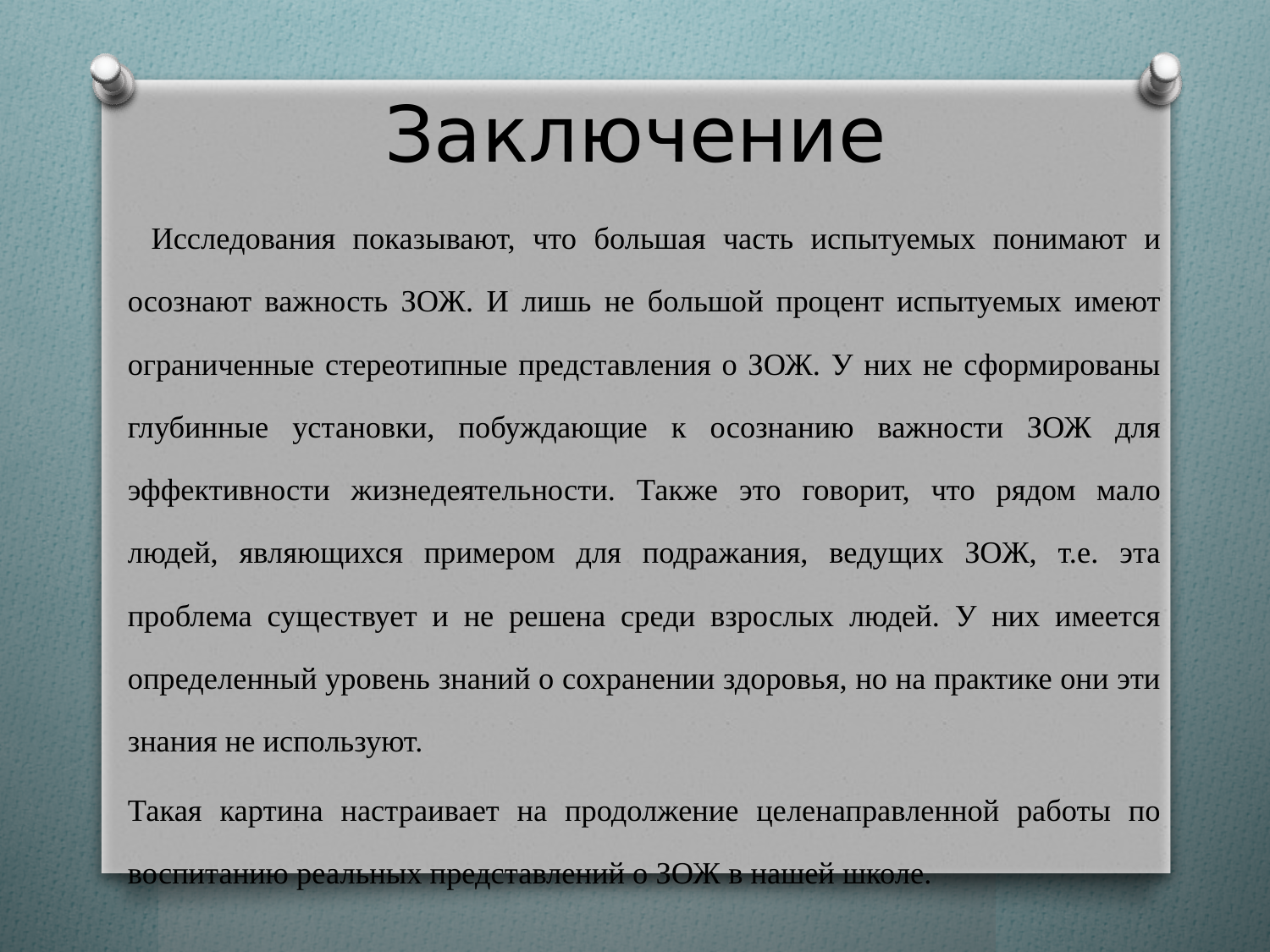

# Заключение
  Исследования показывают, что большая часть испытуемых понимают и осознают важность ЗОЖ. И лишь не большой процент испытуемых имеют ограниченные стереотипные представления о ЗОЖ. У них не сформированы глубинные установки, побуждающие к осознанию важности ЗОЖ для эффективности жизнедеятельности. Также это говорит, что рядом мало людей, являющихся примером для подражания, ведущих ЗОЖ, т.е. эта проблема существует и не решена среди взрослых людей. У них имеется определенный уровень знаний о сохранении здоровья, но на практике они эти знания не используют.
Такая картина настраивает на продолжение целенаправленной работы по воспитанию реальных представлений о ЗОЖ в нашей школе.